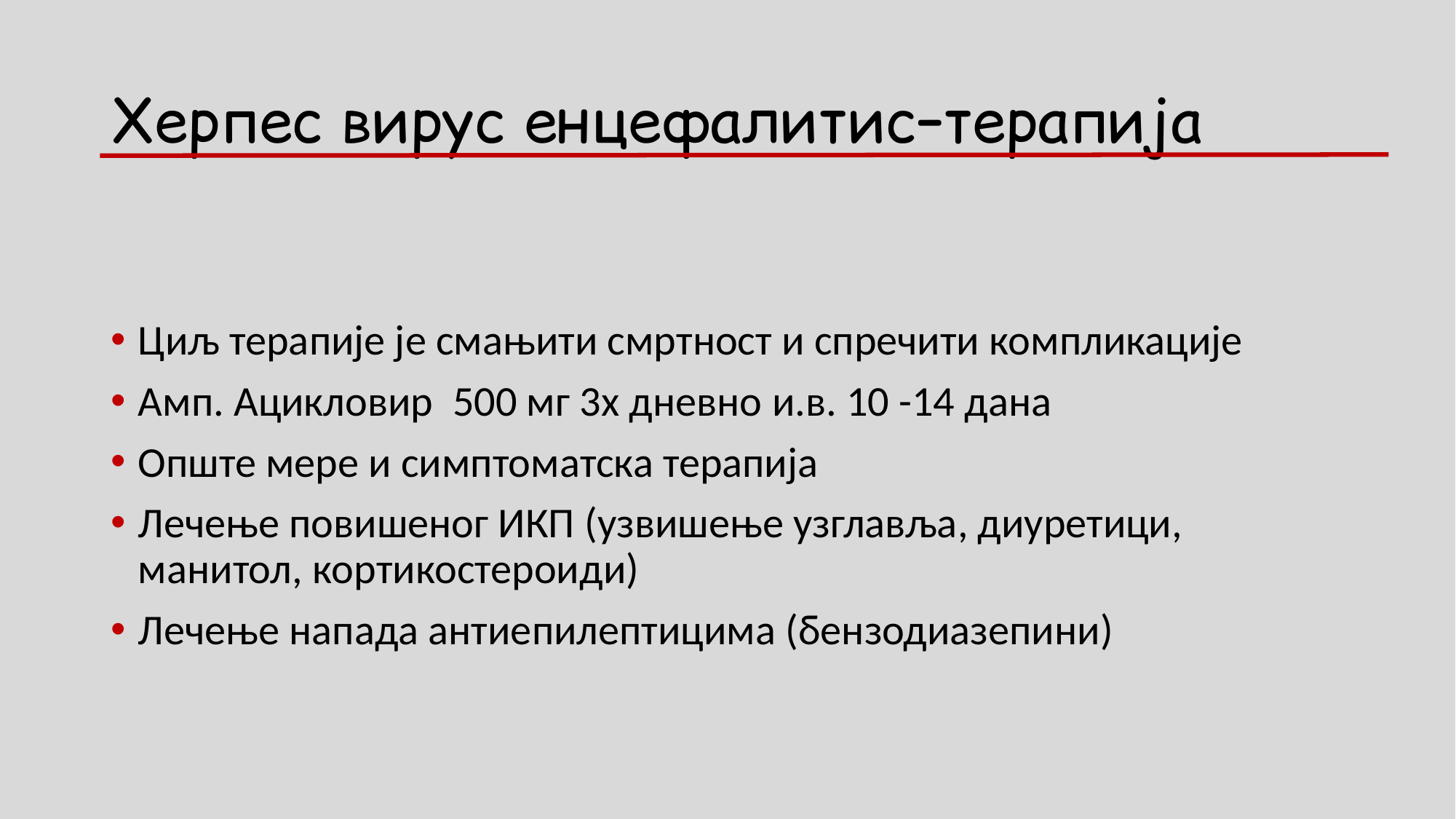

# Херпес вирус енцефалитис–терапија
Циљ терапије је смањити смртност и спречити компликације
Амп. Ацикловир  500 мг 3x дневно и.в. 10 -14 дана
Опште мере и симптоматска терапија
Лечење повишеног ИКП (узвишење узглавља, диуретици, манитол, кортикостероиди)
Лечење напада антиепилептицима (бензодиазепини)